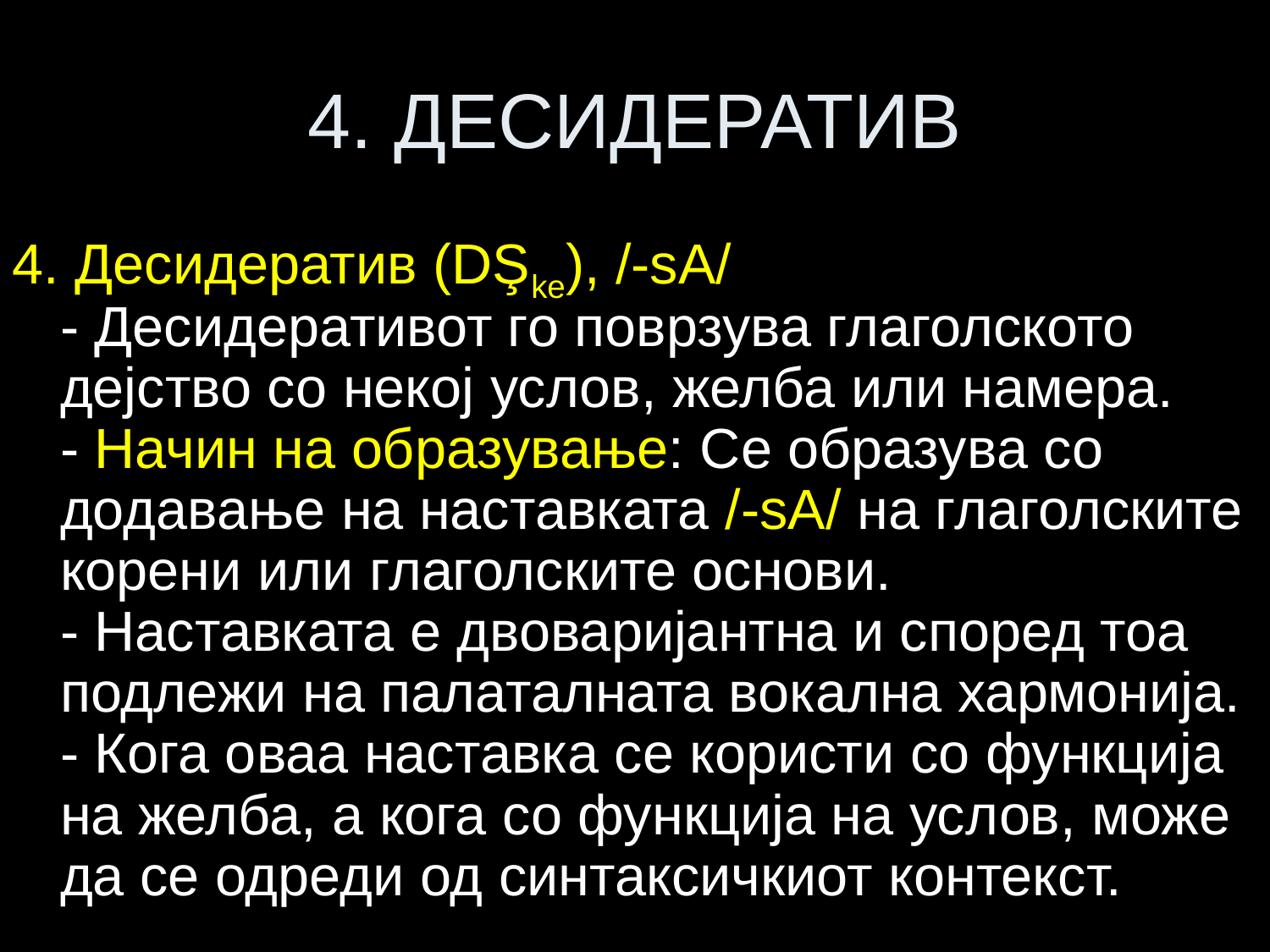

# 4. ДЕСИДЕРАТИВ
4. Десидератив (DŞke), /-sA/
- Десидеративот го поврзува глаголското дејство со некој услов, желба или намера.
- Начин на образување: Се образува со додавање на наставката /-sA/ на глаголските корени или глаголските основи.
- Наставката е двоваријантна и според тоа подлежи на палаталната вокална хармонија.
- Кога оваа наставка се користи со функција на желба, а кога со функција на услов, може да се одреди од синтаксичкиот контекст.